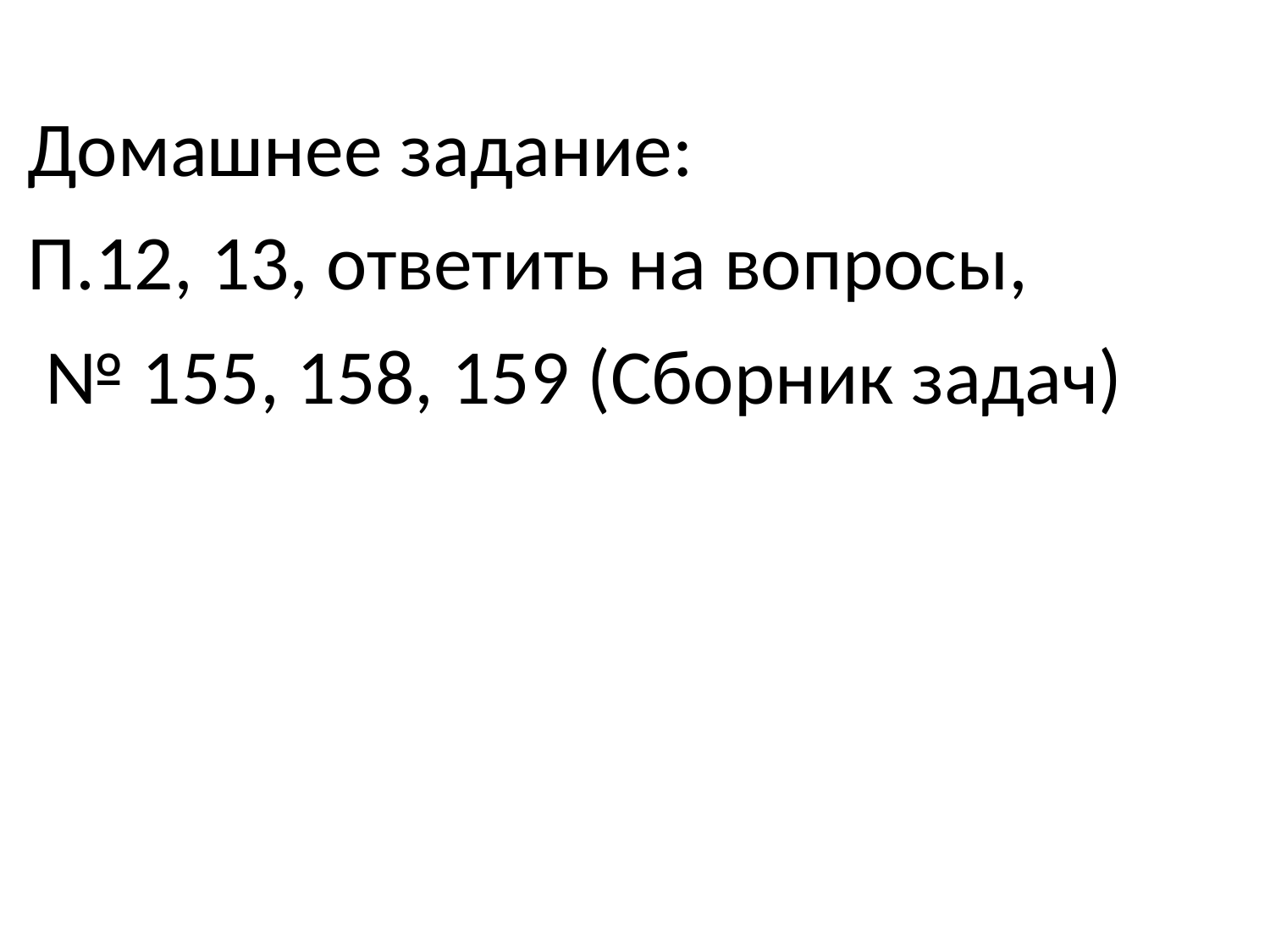

Домашнее задание:
П.12, 13, ответить на вопросы,
 № 155, 158, 159 (Сборник задач)